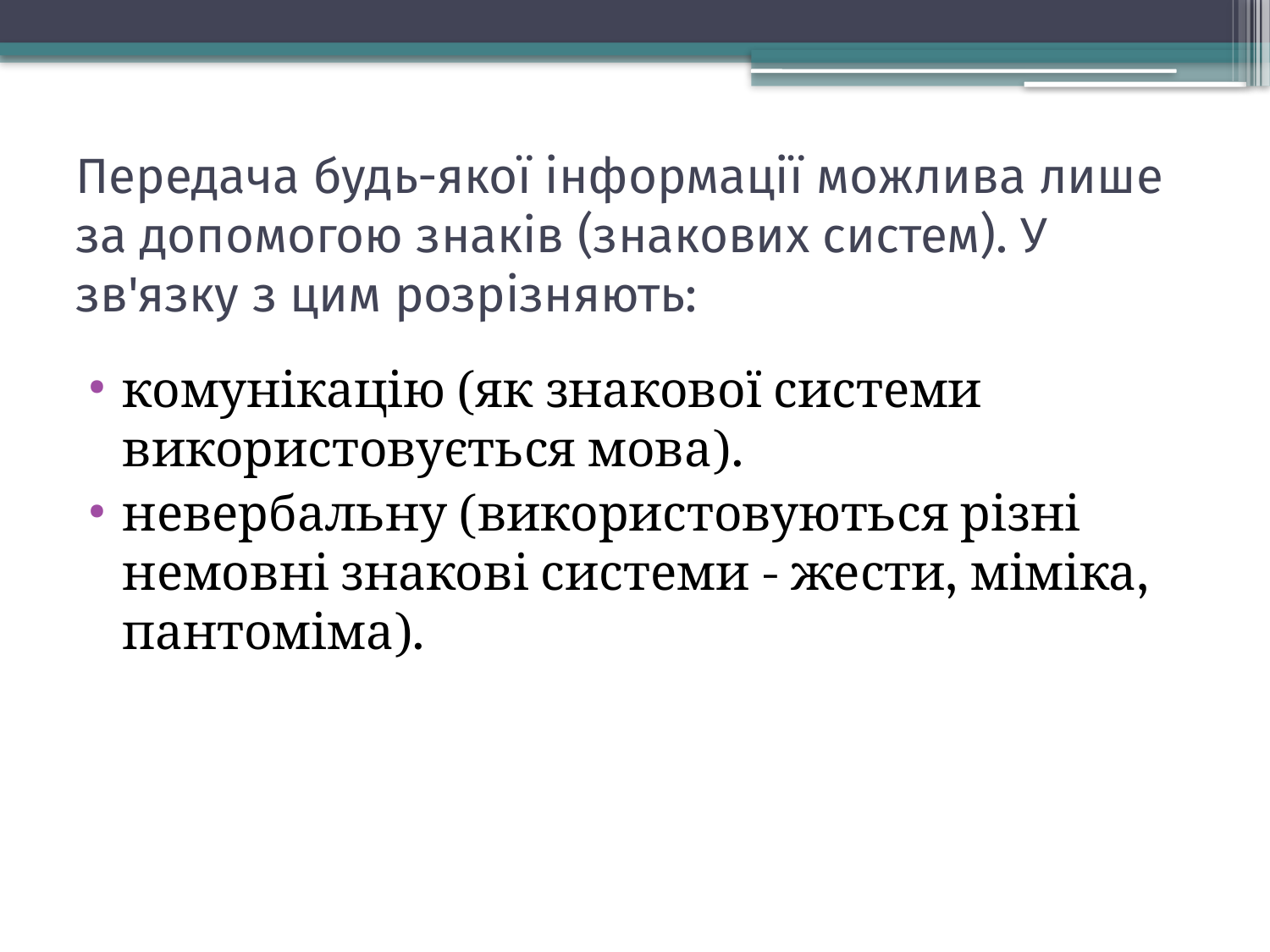

# Передача будь-якої інформації можлива лише за допомогою знаків (знакових систем). У зв'язку з цим розрізняють:
комунікацію (як знакової системи використовується мова).
невербальну (використовуються різні немовні знакові системи - жести, міміка, пантоміма).